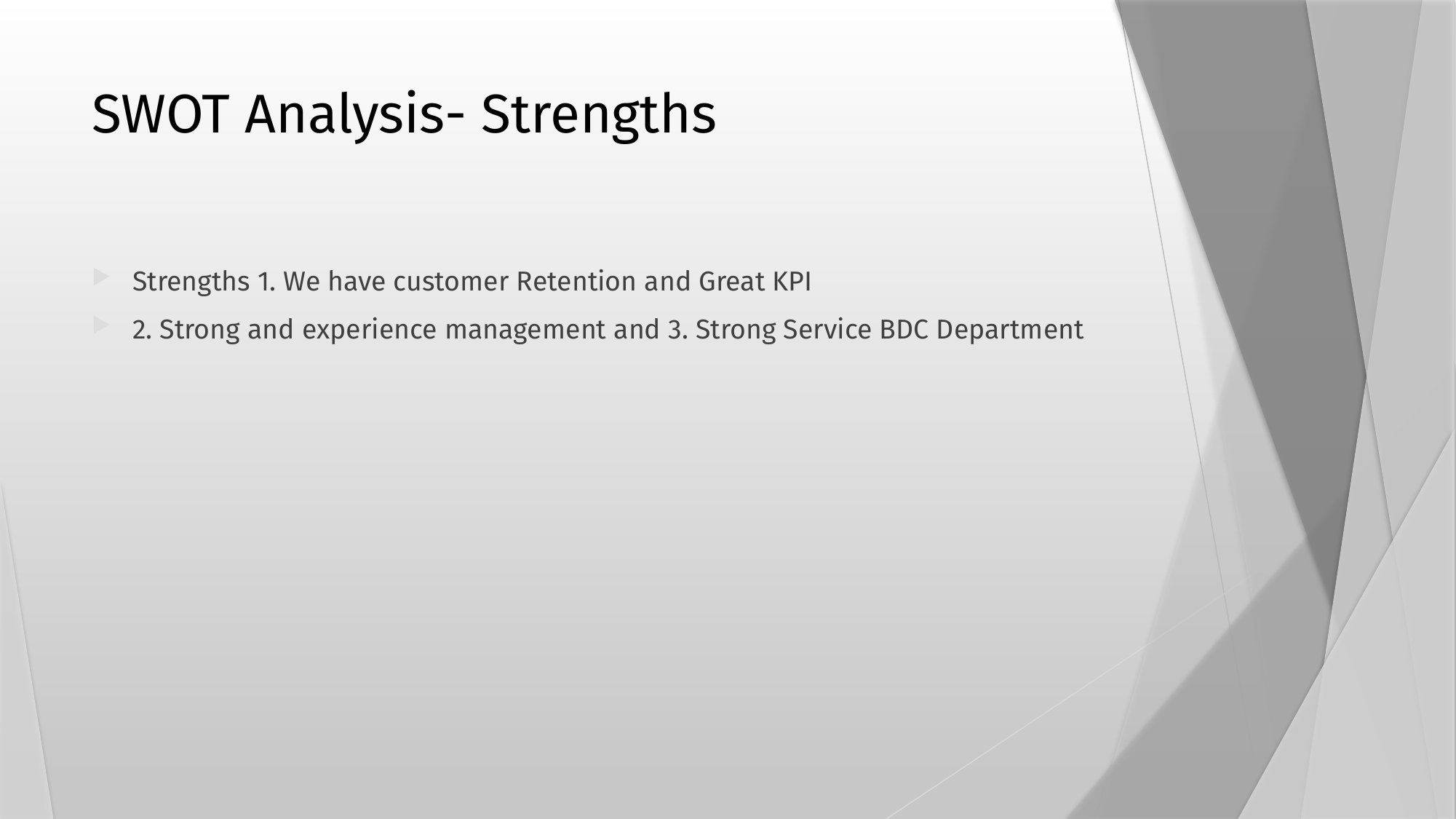

# SWOT Analysis- Strengths
Strengths 1. We have customer Retention and Great KPI
2. Strong and experience management and 3. Strong Service BDC Department